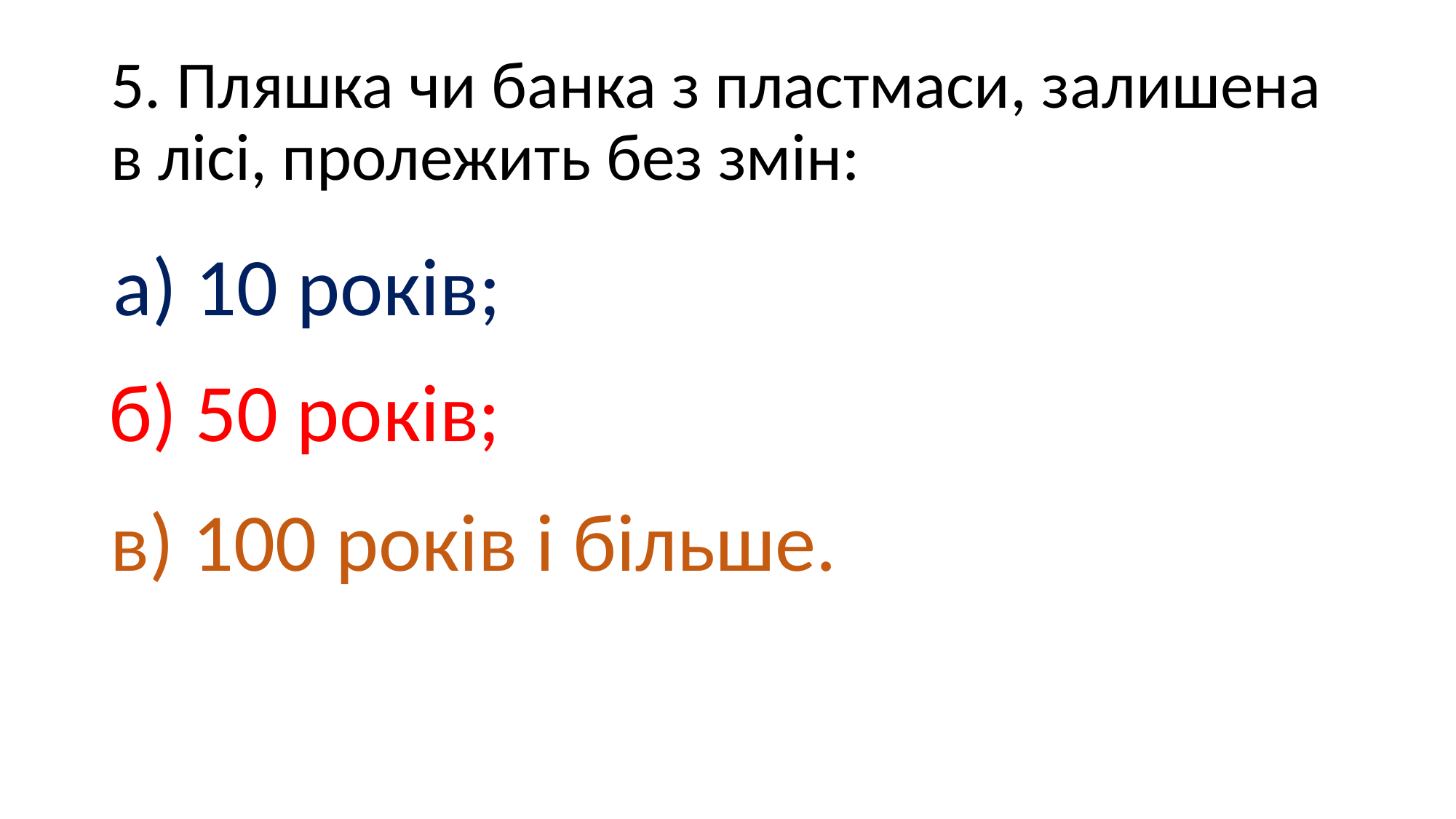

# 5. Пляшка чи банка з пластмаси, залишена в лісі, пролежить без змін:
а) 10 років;
б) 50 років;
в) 100 років і більше.